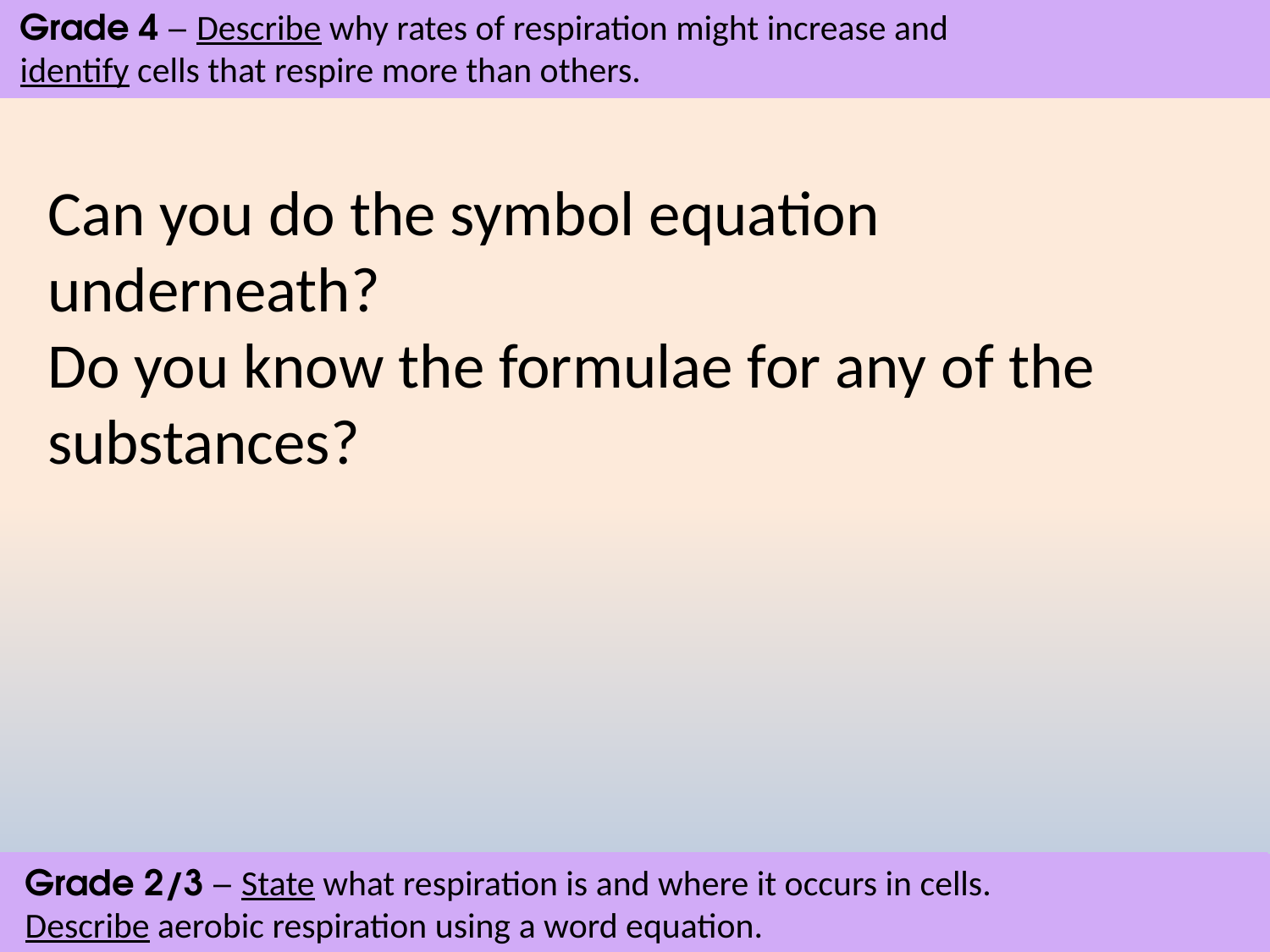

Grade 4 – Describe why rates of respiration might increase and identify cells that respire more than others.

Grade 2/3 – State what respiration is and where it occurs in cells.
Describe aerobic respiration using a word equation.

ASPIRE – Describe why rates of respiration might increase and identify cells that respire more than others.

Can you do the symbol equation underneath?
Do you know the formulae for any of the substances?

CHALLENGE – State what respiration is and where it occurs in cells.
Describe aerobic respiration using a word equation.